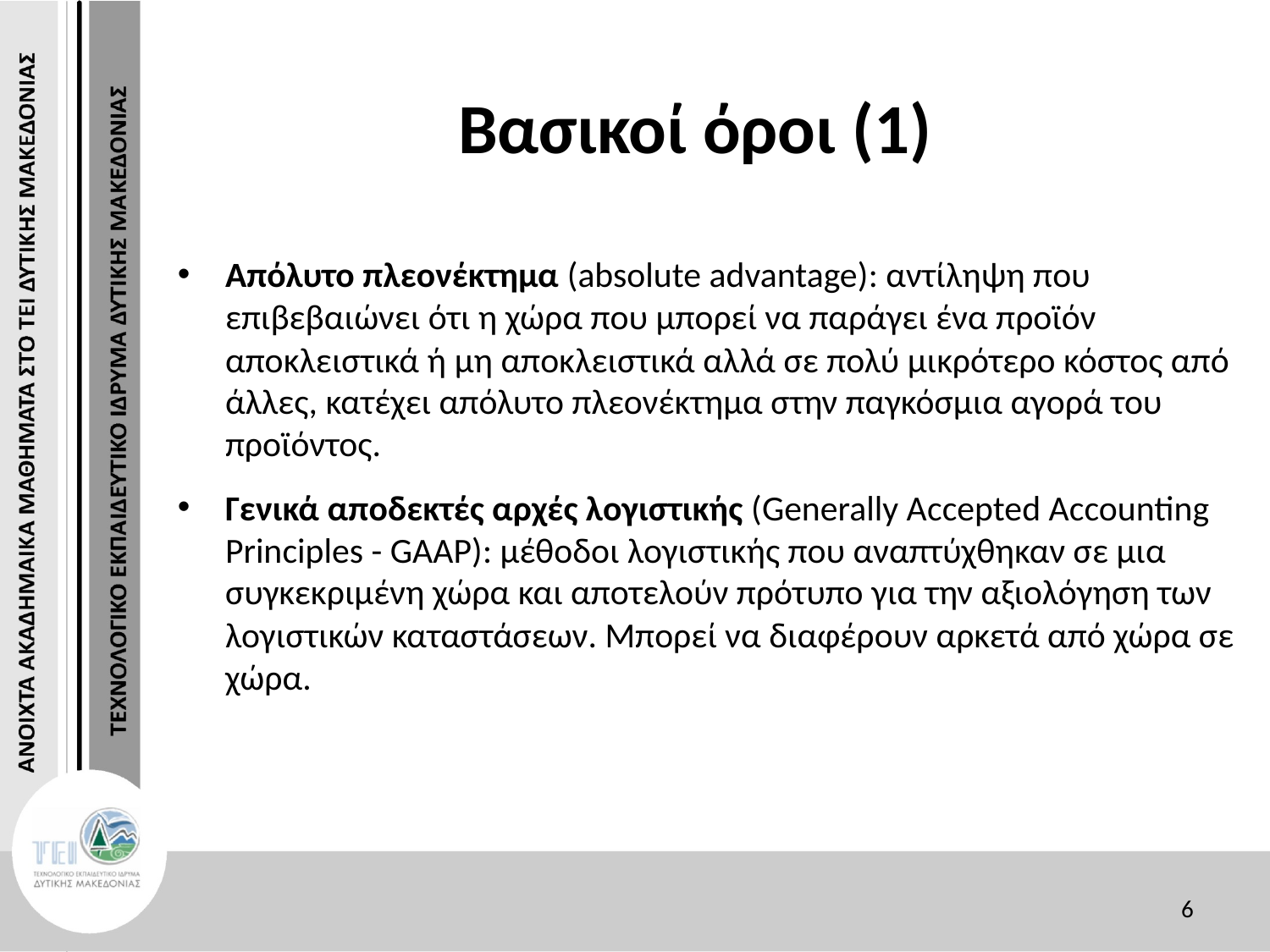

# Βασικοί όροι (1)
Απόλυτο πλεονέκτημα (absolute advantage): αντίληψη που επιβεβαιώνει ότι η χώρα που μπορεί να παράγει ένα προϊόν αποκλειστικά ή μη αποκλειστικά αλλά σε πολύ μικρότερο κόστος από άλλες, κατέχει απόλυτο πλεονέκτημα στην παγκόσμια αγορά του προϊόντος.
Γενικά αποδεκτές αρχές λογιστικής (Generally Accepted Accounting Principles - GAAP): μέθοδοι λογιστικής που αναπτύχθηκαν σε μια συγκεκριμένη χώρα και αποτελούν πρότυπο για την αξιολόγηση των λογιστικών καταστάσεων. Μπορεί να διαφέρουν αρκετά από χώρα σε χώρα.
6